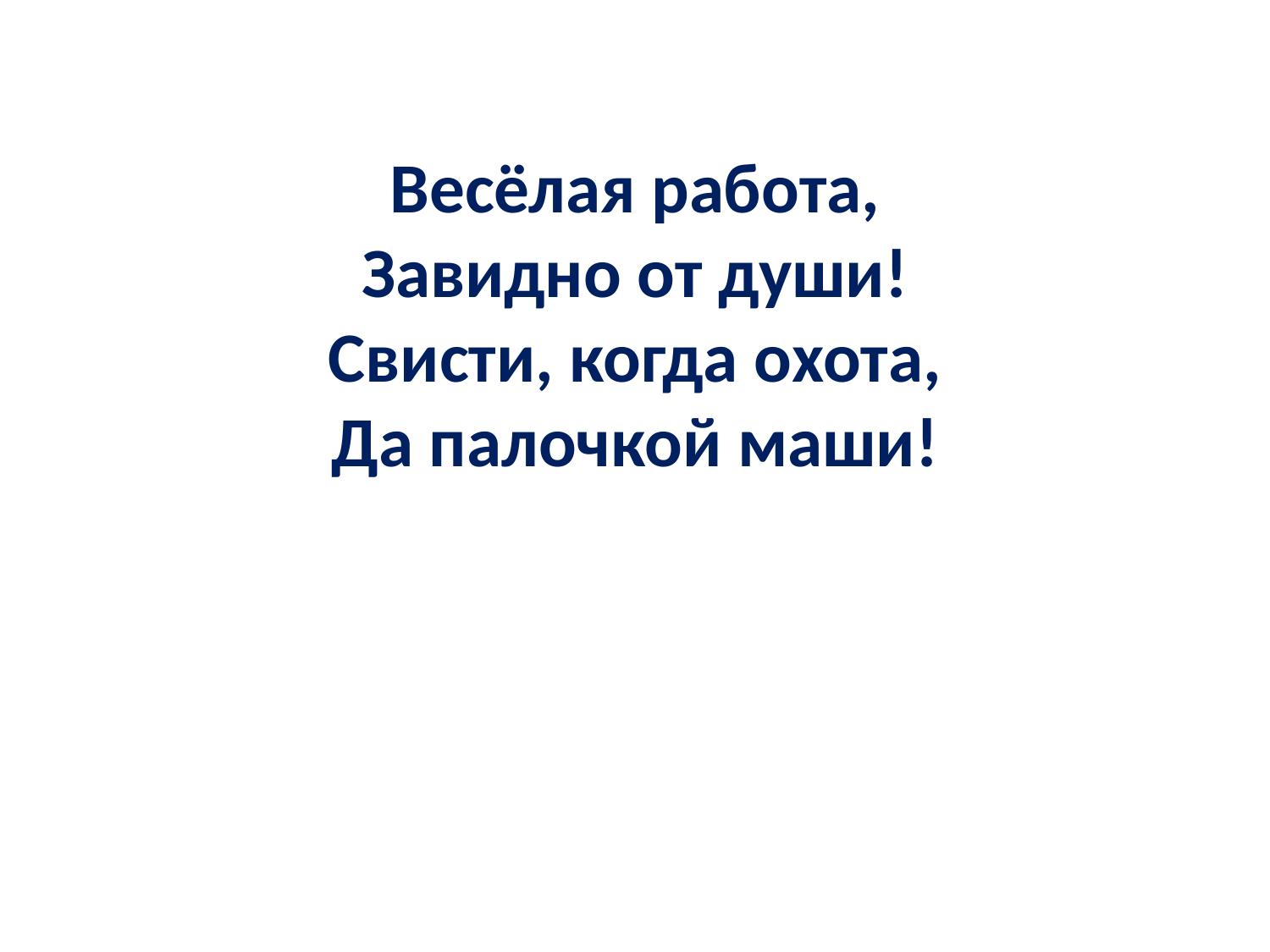

# Весёлая работа, Завидно от души! Свисти, когда охота, Да палочкой маши!